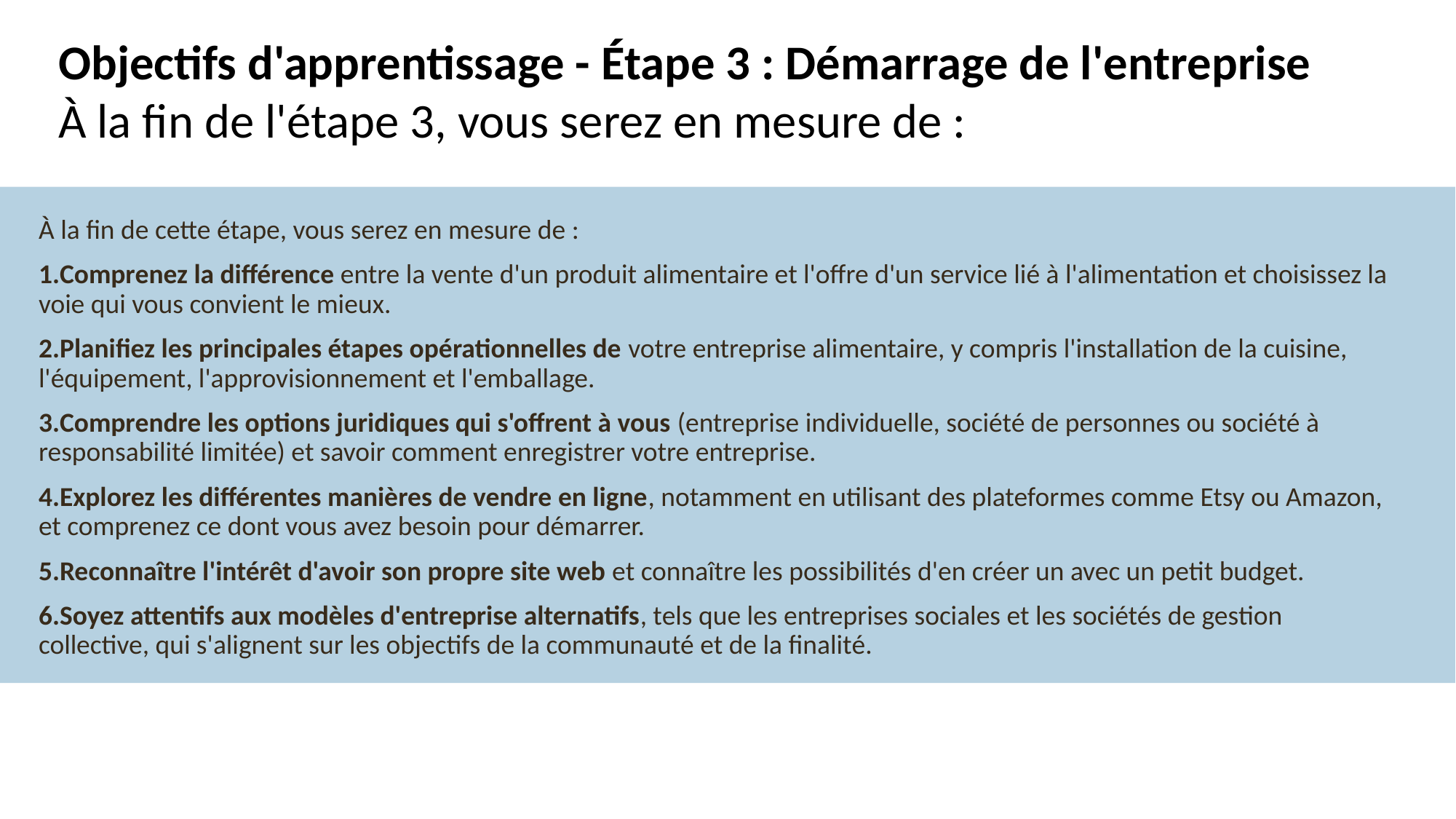

Objectifs d'apprentissage - Étape 3 : Démarrage de l'entreprise
À la fin de l'étape 3, vous serez en mesure de :

À la fin de cette étape, vous serez en mesure de :
Comprenez la différence entre la vente d'un produit alimentaire et l'offre d'un service lié à l'alimentation et choisissez la voie qui vous convient le mieux.
Planifiez les principales étapes opérationnelles de votre entreprise alimentaire, y compris l'installation de la cuisine, l'équipement, l'approvisionnement et l'emballage.
Comprendre les options juridiques qui s'offrent à vous (entreprise individuelle, société de personnes ou société à responsabilité limitée) et savoir comment enregistrer votre entreprise.
Explorez les différentes manières de vendre en ligne, notamment en utilisant des plateformes comme Etsy ou Amazon, et comprenez ce dont vous avez besoin pour démarrer.
Reconnaître l'intérêt d'avoir son propre site web et connaître les possibilités d'en créer un avec un petit budget.
Soyez attentifs aux modèles d'entreprise alternatifs, tels que les entreprises sociales et les sociétés de gestion collective, qui s'alignent sur les objectifs de la communauté et de la finalité.